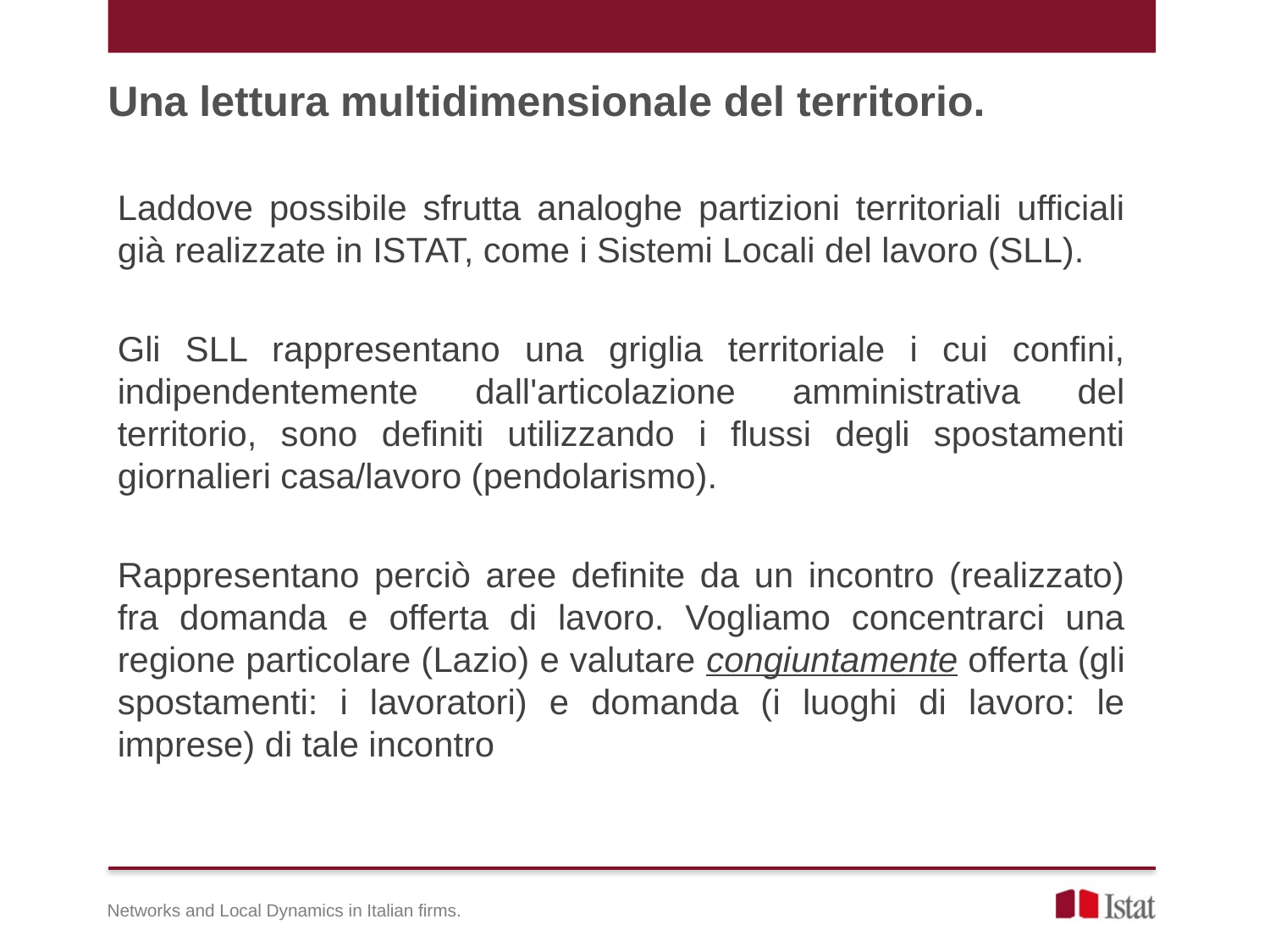

# Una lettura multidimensionale del territorio.
Laddove possibile sfrutta analoghe partizioni territoriali ufficiali già realizzate in ISTAT, come i Sistemi Locali del lavoro (SLL).

Gli SLL rappresentano una griglia territoriale i cui confini, indipendentemente dall'articolazione amministrativa del territorio, sono definiti utilizzando i flussi degli spostamenti giornalieri casa/lavoro (pendolarismo).

Rappresentano perciò aree definite da un incontro (realizzato) fra domanda e offerta di lavoro. Vogliamo concentrarci una regione particolare (Lazio) e valutare congiuntamente offerta (gli spostamenti: i lavoratori) e domanda (i luoghi di lavoro: le imprese) di tale incontro

Networks and Local Dynamics in Italian firms.